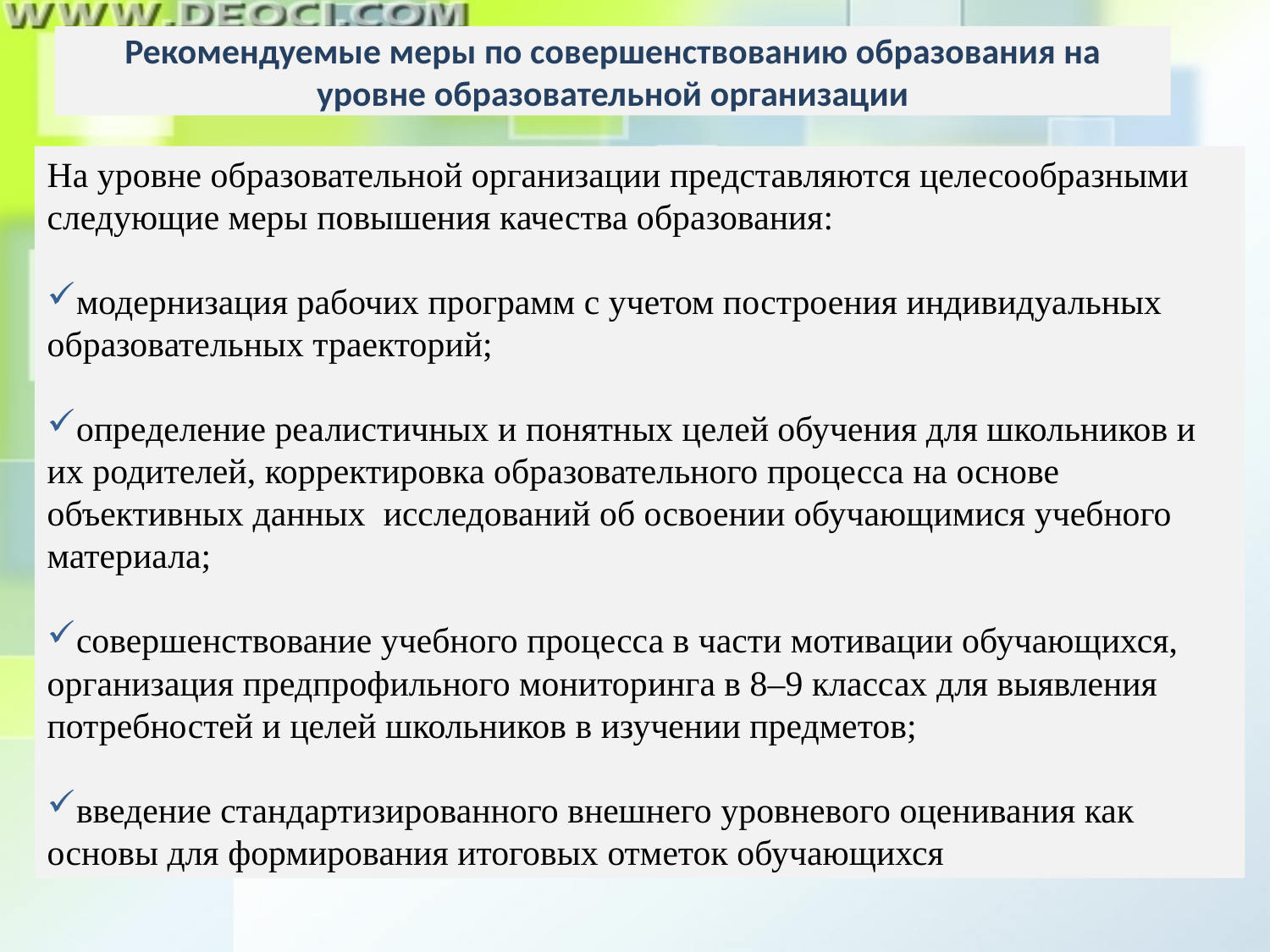

# Рекомендуемые меры по совершенствованию образования на уровне образовательной организации
На уровне образовательной организации представляются целесообразными следующие меры повышения качества образования:

модернизация рабочих программ с учетом построения индивидуальных образовательных траекторий;

определение реалистичных и понятных целей обучения для школьников и их родителей, корректировка образовательного процесса на основе объективных данных  исследований об освоении обучающимися учебного материала;

совершенствование учебного процесса в части мотивации обучающихся, организация предпрофильного мониторинга в 8–9 классах для выявления потребностей и целей школьников в изучении предметов;

введение стандартизированного внешнего уровневого оценивания как основы для формирования итоговых отметок обучающихся